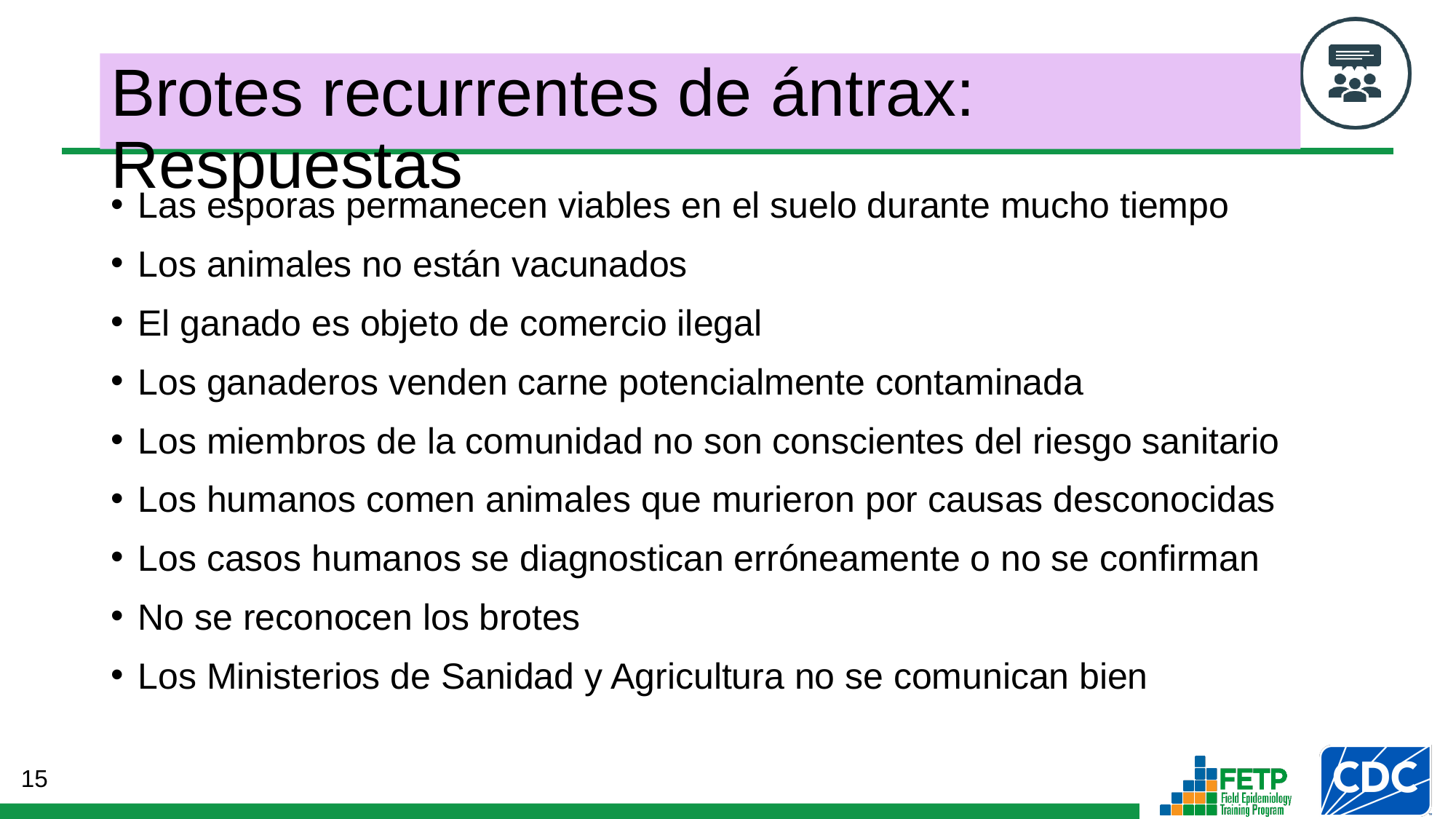

# Brotes recurrentes de ántrax: Respuestas
Las esporas permanecen viables en el suelo durante mucho tiempo
Los animales no están vacunados
El ganado es objeto de comercio ilegal
Los ganaderos venden carne potencialmente contaminada
Los miembros de la comunidad no son conscientes del riesgo sanitario
Los humanos comen animales que murieron por causas desconocidas
Los casos humanos se diagnostican erróneamente o no se confirman
No se reconocen los brotes
Los Ministerios de Sanidad y Agricultura no se comunican bien